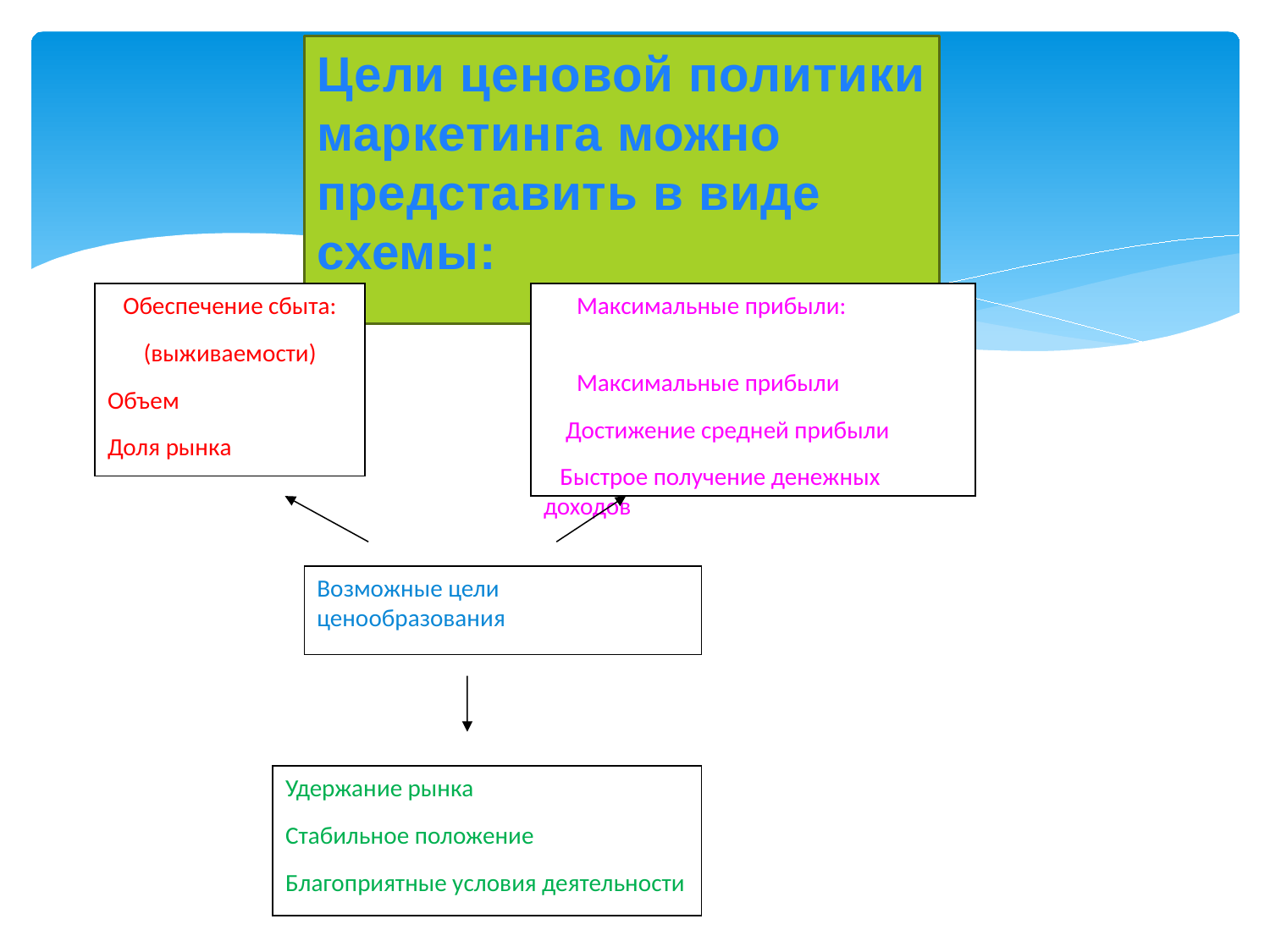

Цели ценовой политики маркетинга можно представить в виде схемы:

Обеспечение сбыта:
(выживаемости)
Объем
Доля рынка
      Максимальные прибыли:
      Максимальные прибыли
    Достижение средней прибыли
   Быстрое получение денежных     доходов

Возможные цели ценообразования

Удержание рынка
Стабильное положение
Благоприятные условия деятельности